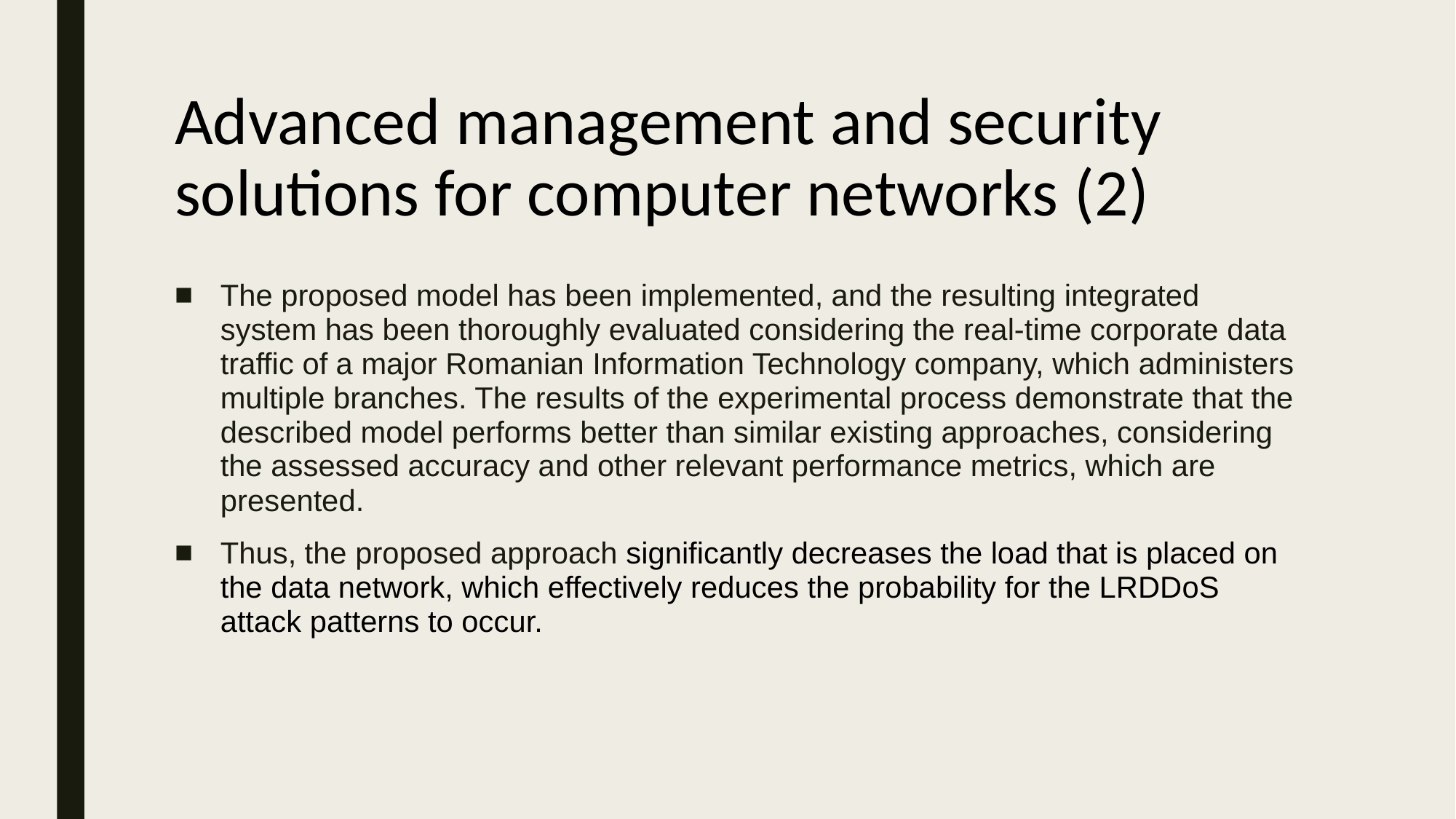

# Advanced management and security solutions for computer networks (2)
The proposed model has been implemented, and the resulting integrated system has been thoroughly evaluated considering the real-time corporate data traffic of a major Romanian Information Technology company, which administers multiple branches. The results of the experimental process demonstrate that the described model performs better than similar existing approaches, considering the assessed accuracy and other relevant performance metrics, which are presented.
Thus, the proposed approach significantly decreases the load that is placed on the data network, which effectively reduces the probability for the LRDDoS attack patterns to occur.